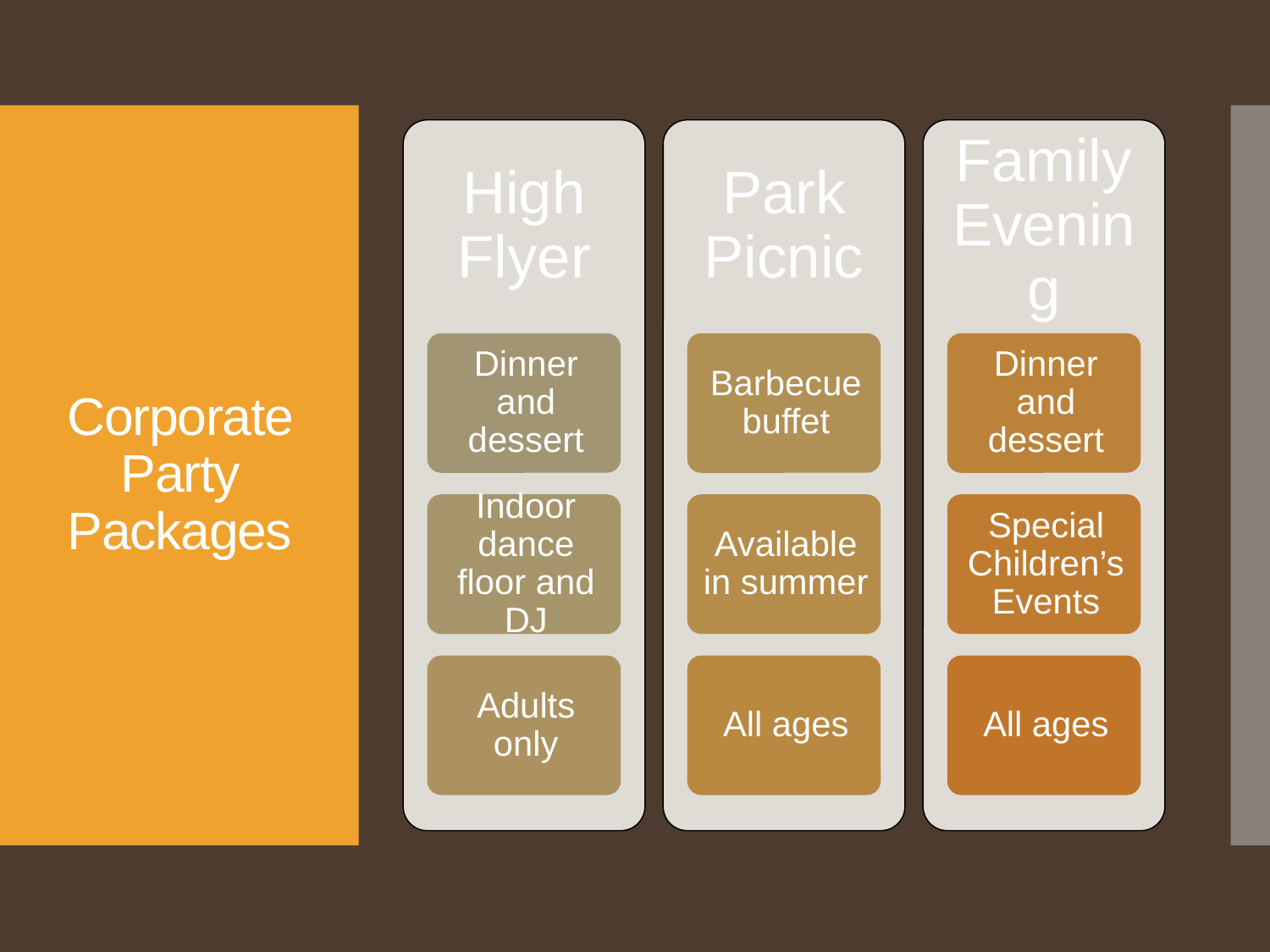

High Flyer
Dinner and dessert
Indoor dance floor and DJ
Adults only
Park Picnic
Barbecue buffet
Available in summer
All ages
Family Evening
Dinner and dessert
Special Children’s Events
All ages
# Corporate Party Packages